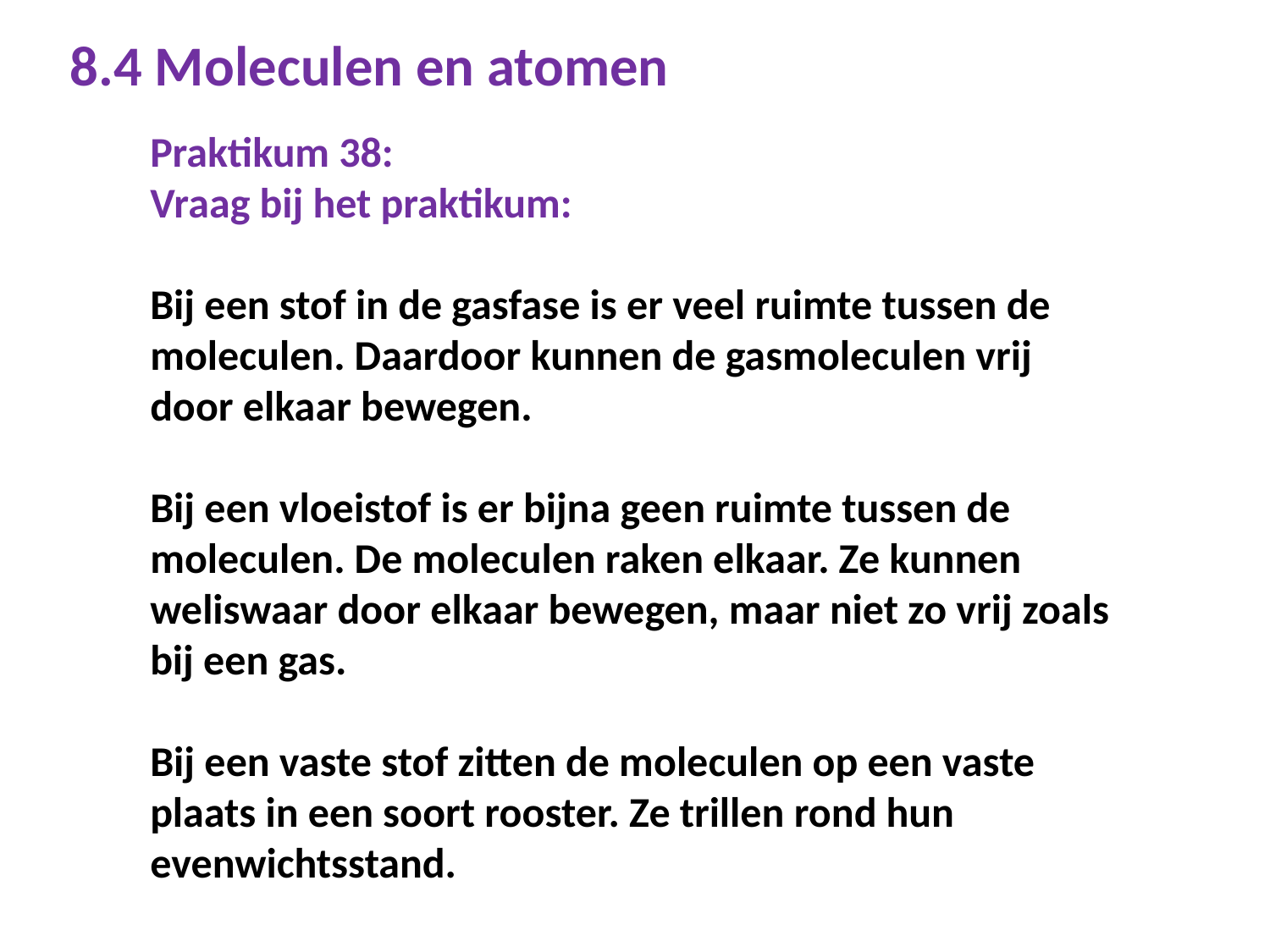

# 8.4 Moleculen en atomen
Praktikum 38:
Vraag bij het praktikum:

Bij een stof in de gasfase is er veel ruimte tussen de moleculen. Daardoor kunnen de gasmoleculen vrij door elkaar bewegen.

Bij een vloeistof is er bijna geen ruimte tussen de moleculen. De moleculen raken elkaar. Ze kunnen weliswaar door elkaar bewegen, maar niet zo vrij zoals bij een gas.

Bij een vaste stof zitten de moleculen op een vaste plaats in een soort rooster. Ze trillen rond hun evenwichtsstand.